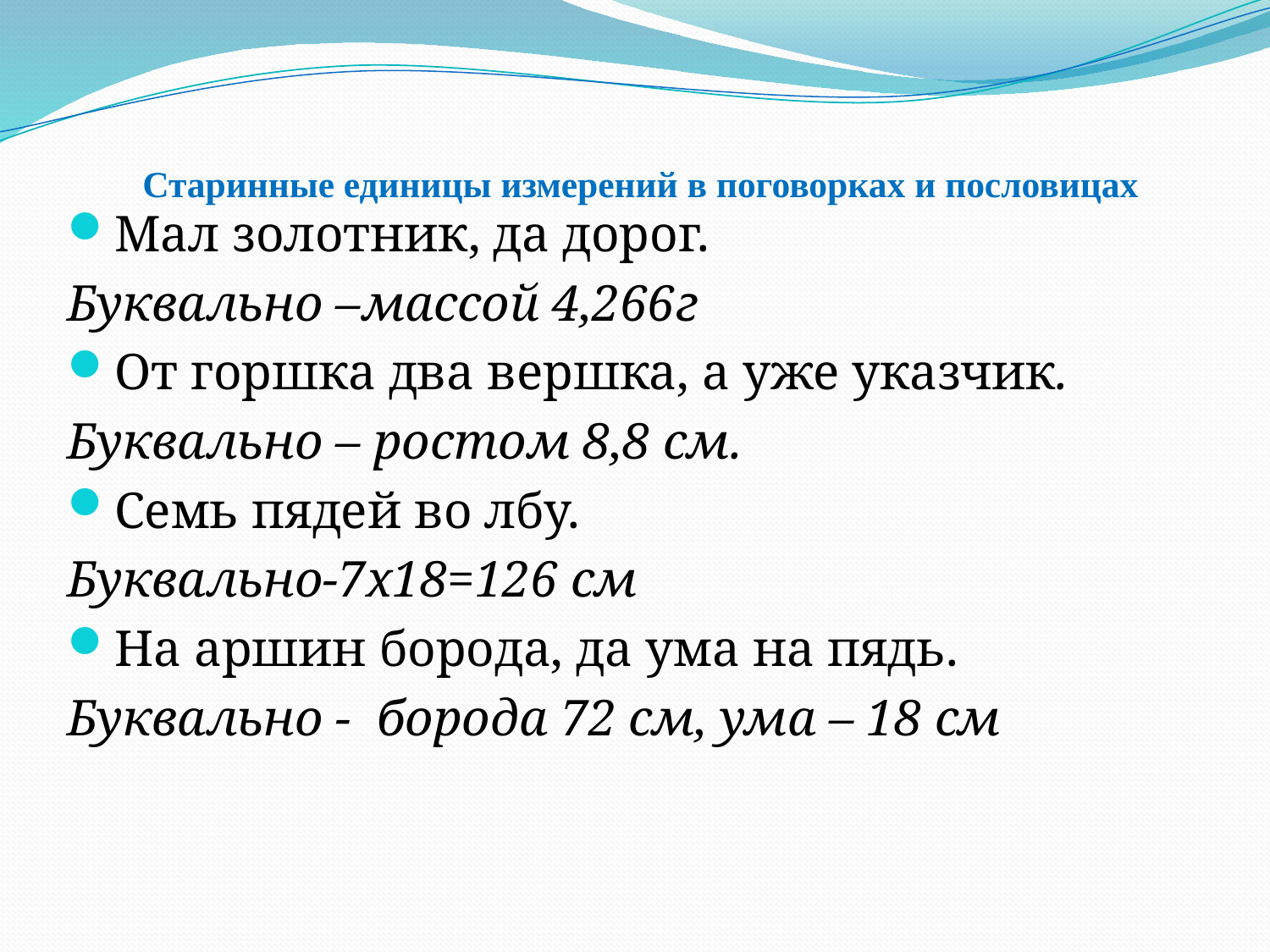

# Старинные единицы измерений в поговорках и пословицах
Мал золотник, да дорог.
Буквально –массой 4,266г
От горшка два вершка, а уже указчик.
Буквально – ростом 8,8 см.
Семь пядей во лбу.
Буквально-7х18=126 см
На аршин борода, да ума на пядь.
Буквально -  борода 72 см, ума – 18 см